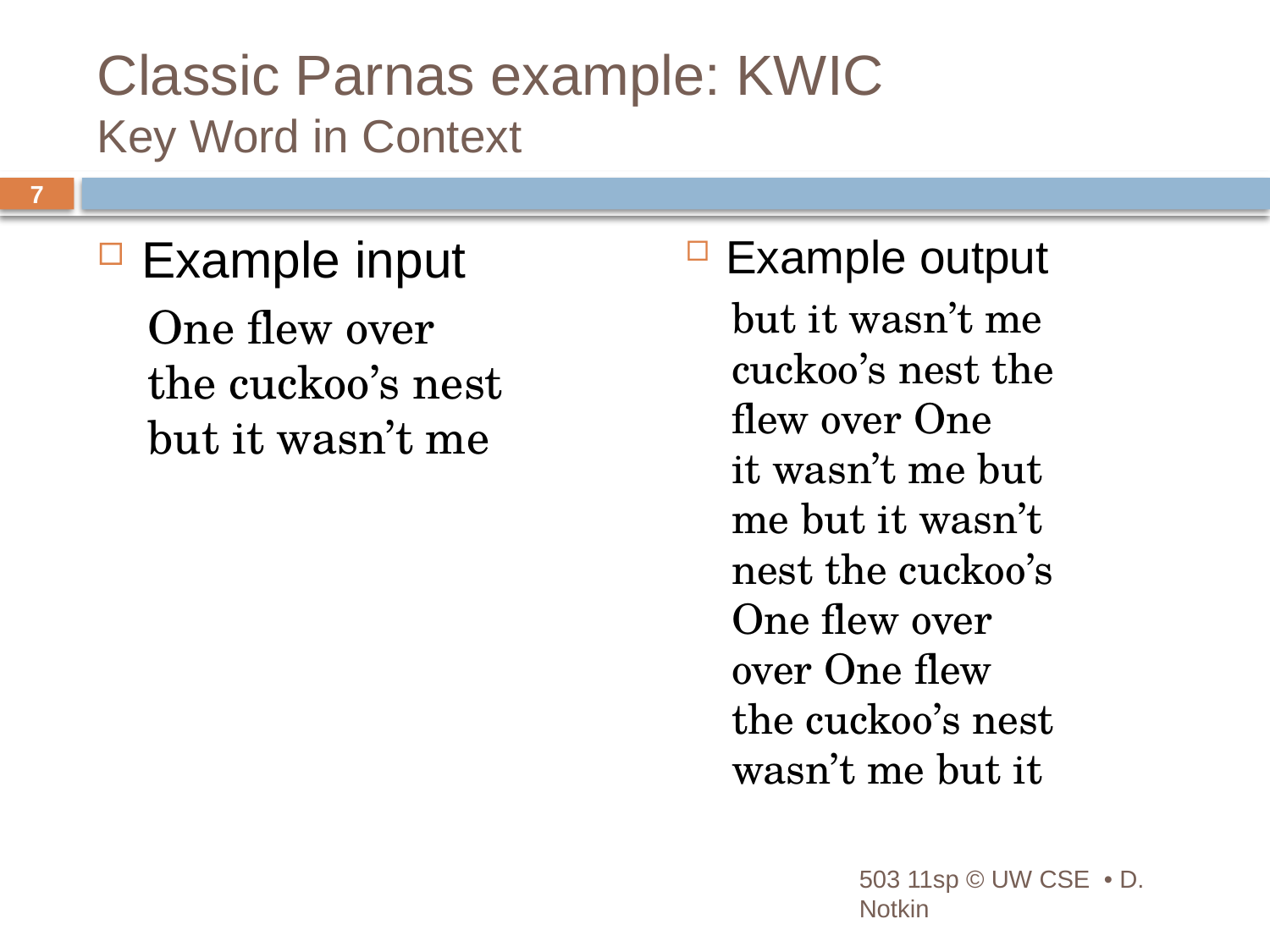

# Classic Parnas example: KWIC Key Word in Context
7
Example input
One flew over
the cuckoo’s nest
but it wasn’t me
Example output
but it wasn’t me
cuckoo’s nest the
flew over One
it wasn’t me but
me but it wasn’t
nest the cuckoo’s
One flew over
over One flew
the cuckoo’s nest
wasn’t me but it
503 11sp © UW CSE  • D. Notkin